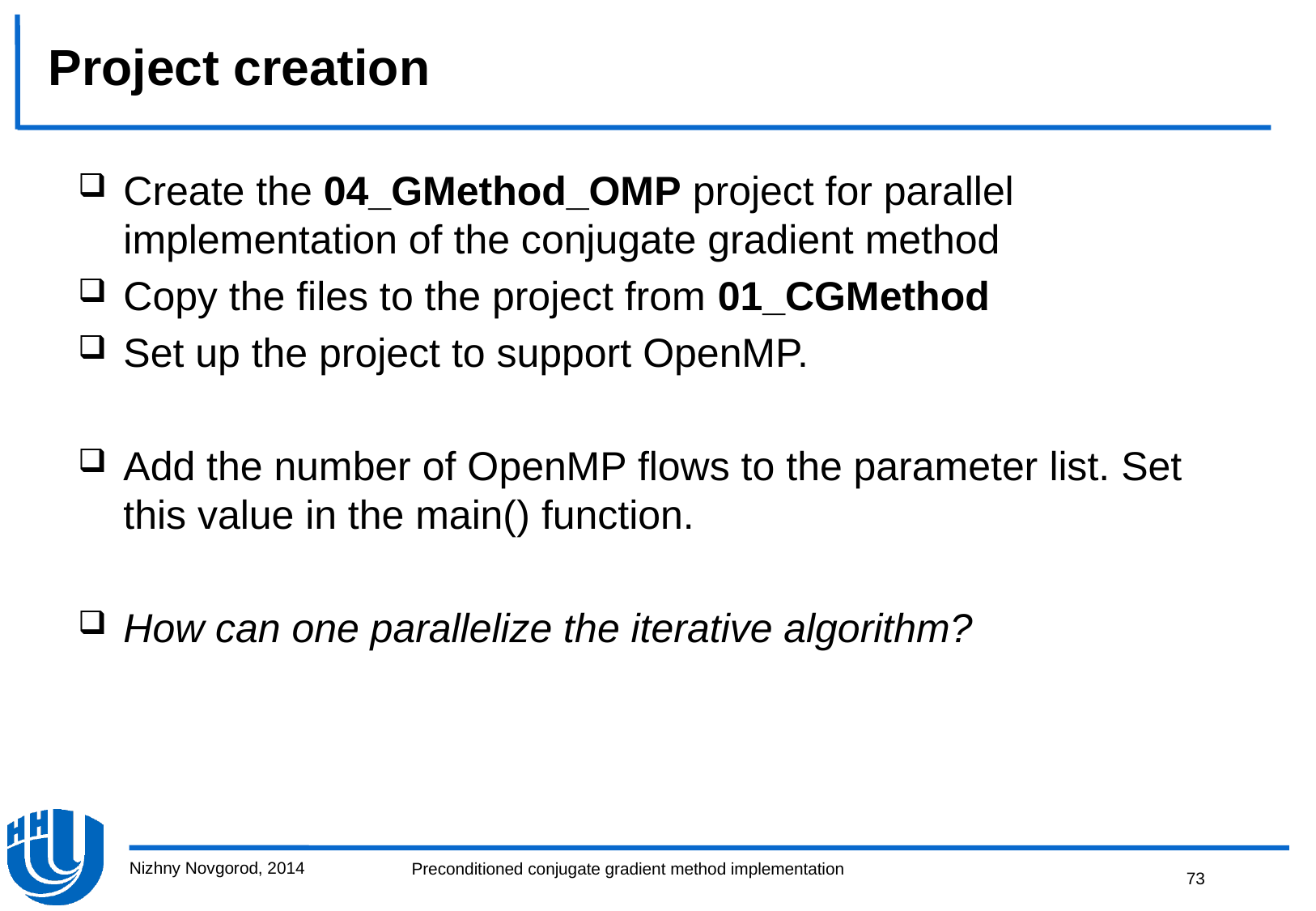

# Project creation
Create the 04_GMethod_OMP project for parallel implementation of the conjugate gradient method
Copy the files to the project from 01_СGMethod
Set up the project to support OpenMP.

Add the number of OpenMP flows to the parameter list. Set this value in the main() function.

How can one parallelize the iterative algorithm?
Nizhny Novgorod, 2014
73
Preconditioned conjugate gradient method implementation